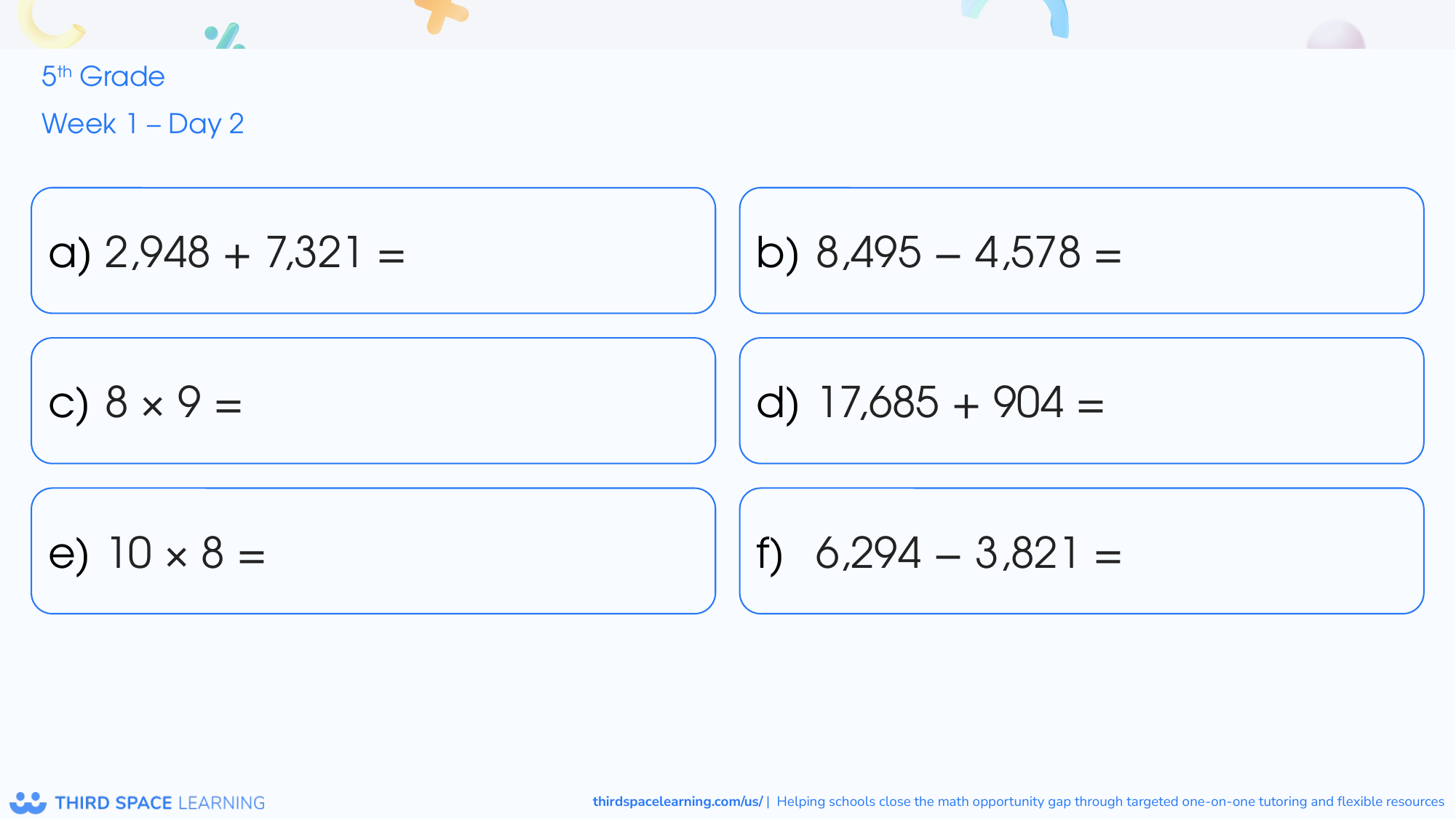

5th Grade
Week 1 – Day 2
2,948 + 7,321 =
8,495 − 4,578 =
8 × 9 =
17,685 + 904 =
10 × 8 =
6,294 − 3,821 =